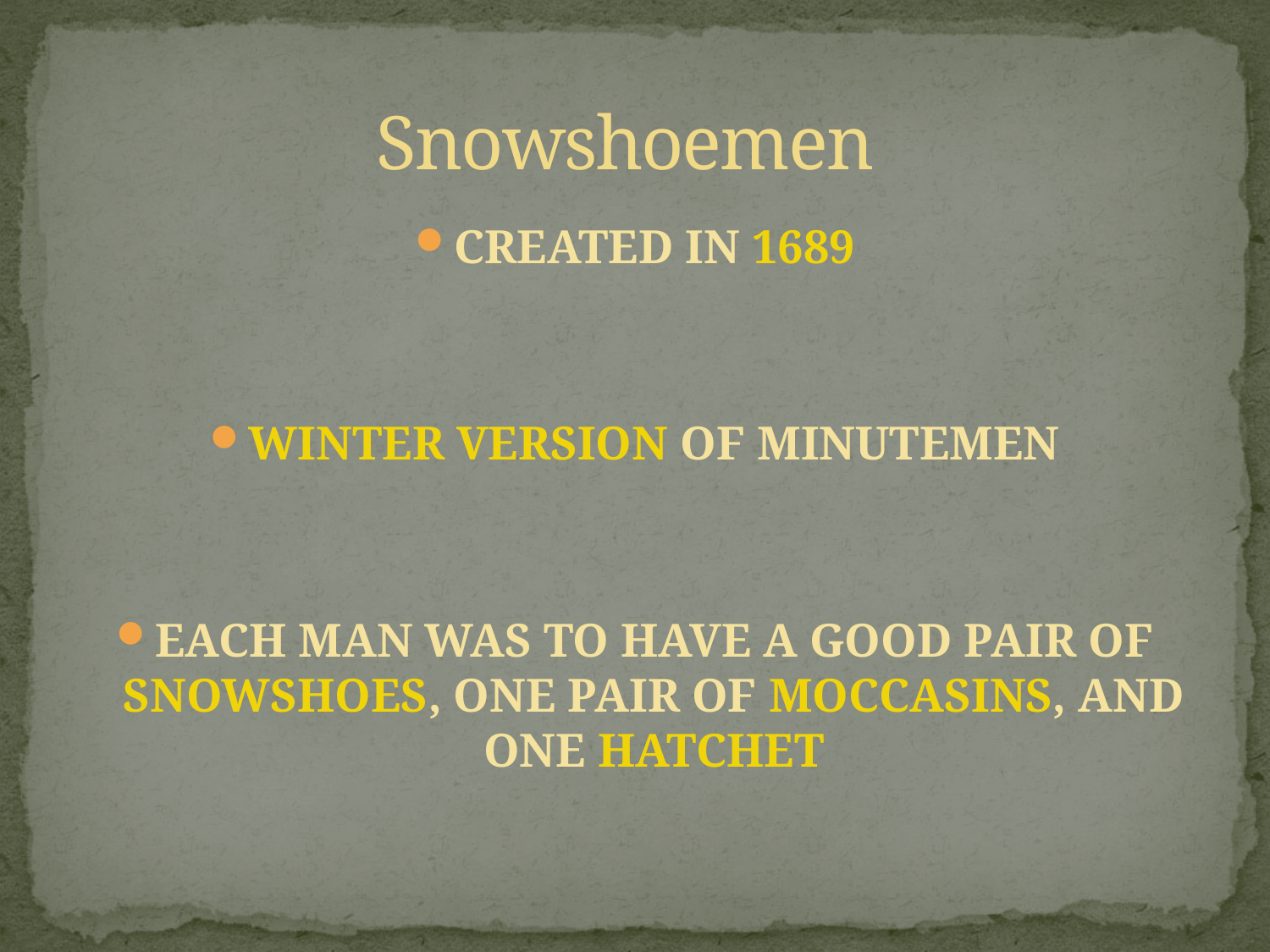

# Snowshoemen
Created in 1689

Winter version of Minutemen

Each man was to have a good pair of snowshoes, one pair of moccasins, and one hatchet